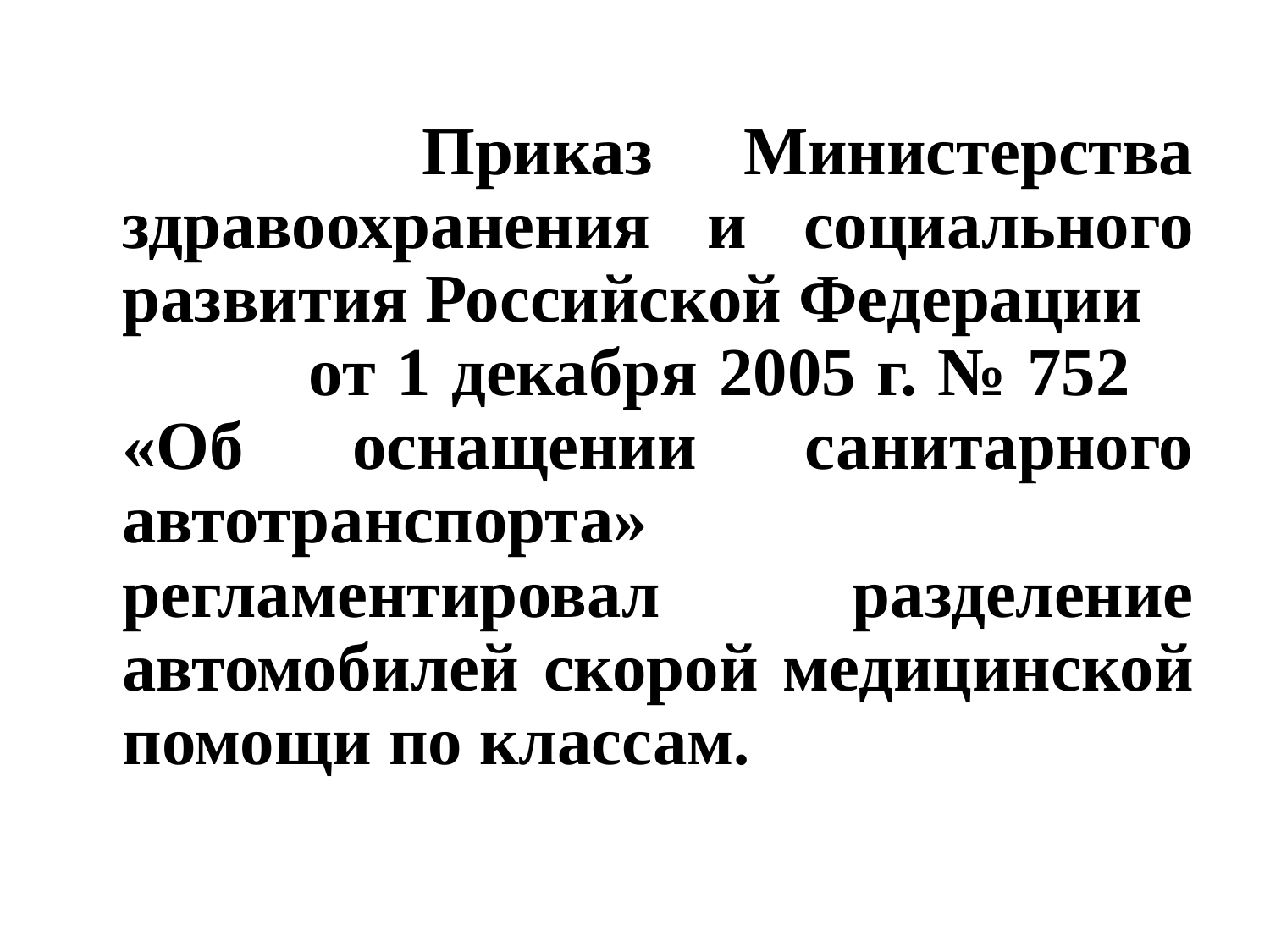

Приказ Министерства здравоохранения и социального развития Российской Федерации             от 1 декабря 2005 г. № 752    «Об оснащении санитарного автотранспорта» регламентировал разделение автомобилей скорой медицинской помощи по классам.